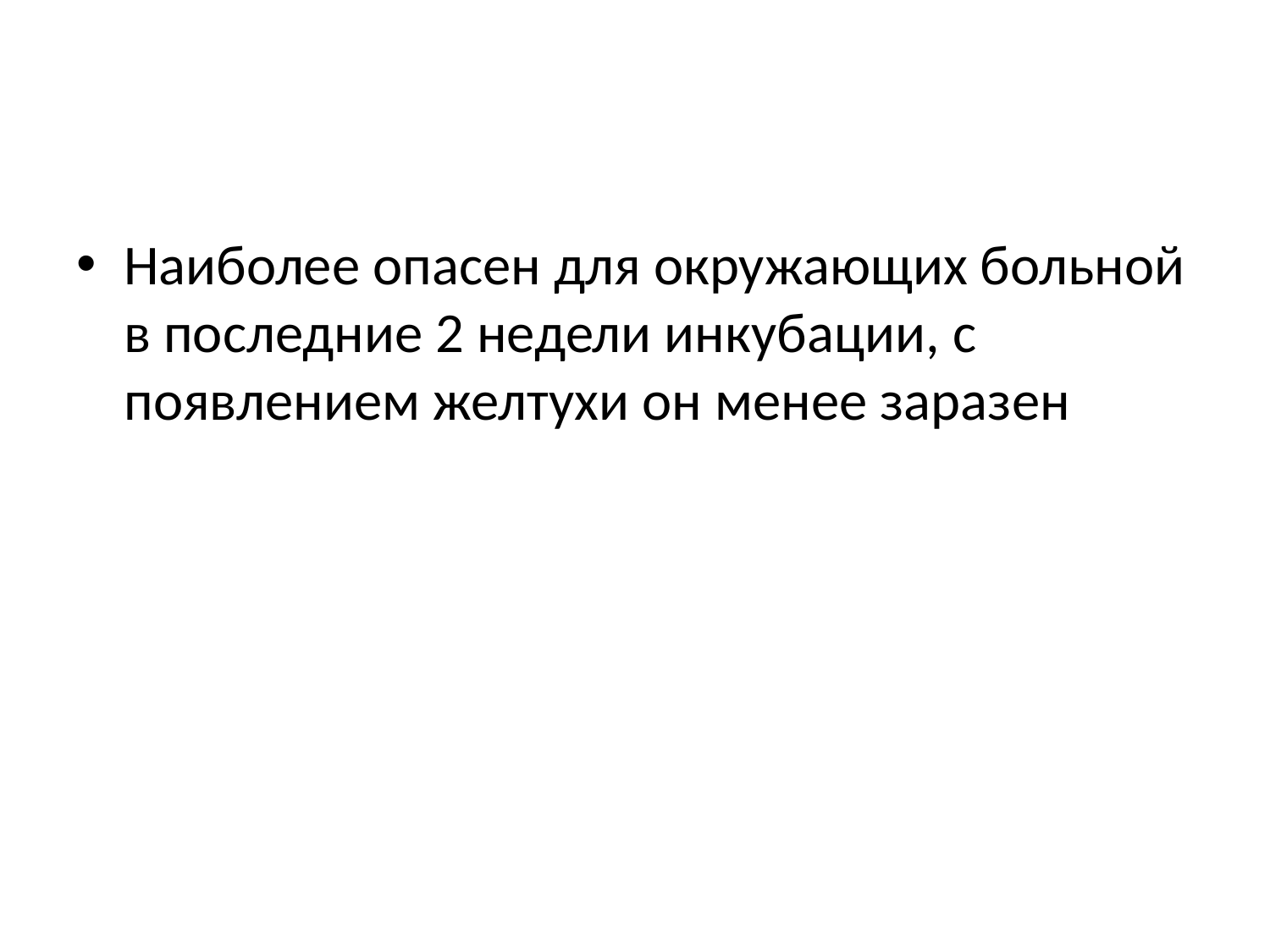

Наиболее опасен для окружающих больной в последние 2 недели инкубации, с появлением желтухи он менее заразен